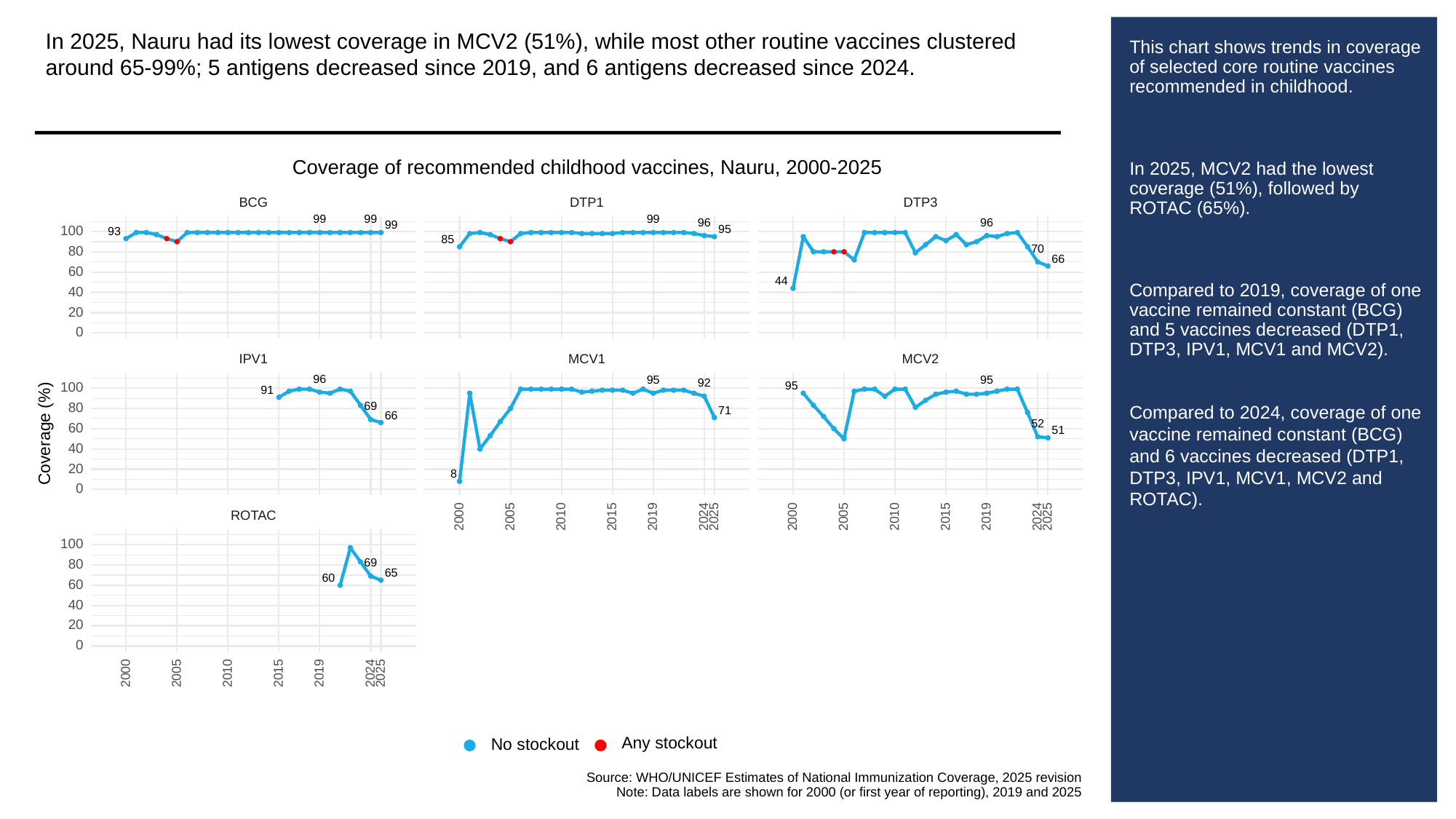

In 2025, Nauru had its lowest coverage in MCV2 (51%), while most other routine vaccines clustered around 65-99%; 5 antigens decreased since 2019, and 6 antigens decreased since 2024.
# This chart shows trends in coverage of selected core routine vaccines recommended in childhood.

In 2025, MCV2 had the lowest coverage (51%), followed by ROTAC (65%).

Compared to 2019, coverage of one vaccine remained constant (BCG) and 5 vaccines decreased (DTP1, DTP3, IPV1, MCV1 and MCV2).

Compared to 2024, coverage of one vaccine remained constant (BCG) and 6 vaccines decreased (DTP1, DTP3, IPV1, MCV1, MCV2 and ROTAC).

Coverage of recommended childhood vaccines, Nauru, 2000-2025
BCG
DTP3
DTP1
99
99
99

96
96

99
95
100
93

85

70
80

66

60

44

40

20

0

MCV1
MCV2
IPV1

96
95
95

92
95
100
91

69

80

71

66

52

60
Coverage (%)

51

40

20

8

0

ROTAC
2000
2005
2010
2015
2019
2024
2025
2000
2005
2010
2015
2019
2024
2025

100

69

80

65

60

60

40

20

0

2000
2005
2010
2015
2019
2024
2025
Any stockout
No stockout

Source: WHO/UNICEF Estimates of National Immunization Coverage, 2025 revision
Note: Data labels are shown for 2000 (or first year of reporting), 2019 and 2025